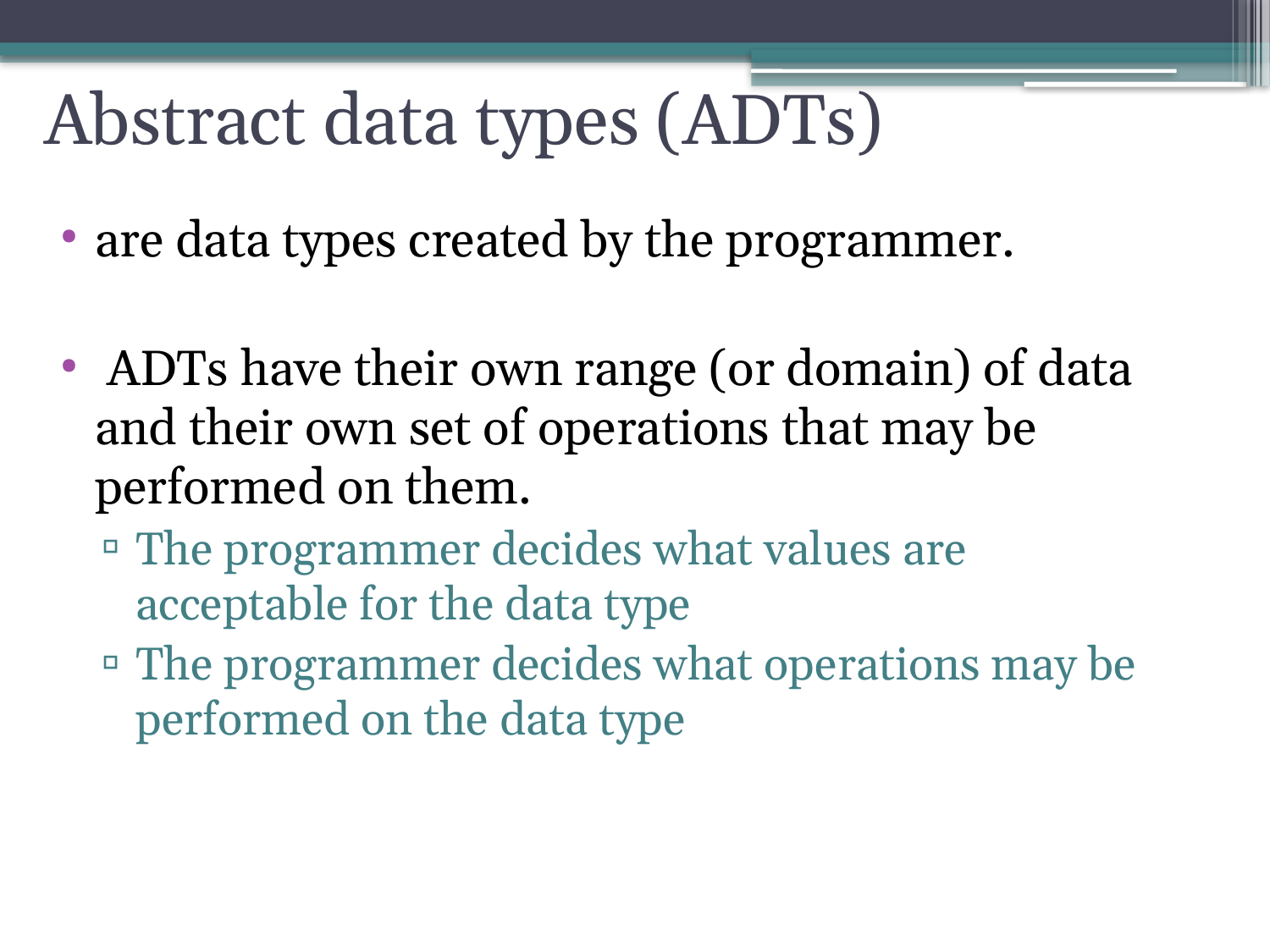

# Abstract data types (ADTs)
are data types created by the programmer.

 ADTs have their own range (or domain) of data and their own set of operations that may be performed on them.
The programmer decides what values are acceptable for the data type
The programmer decides what operations may be performed on the data type